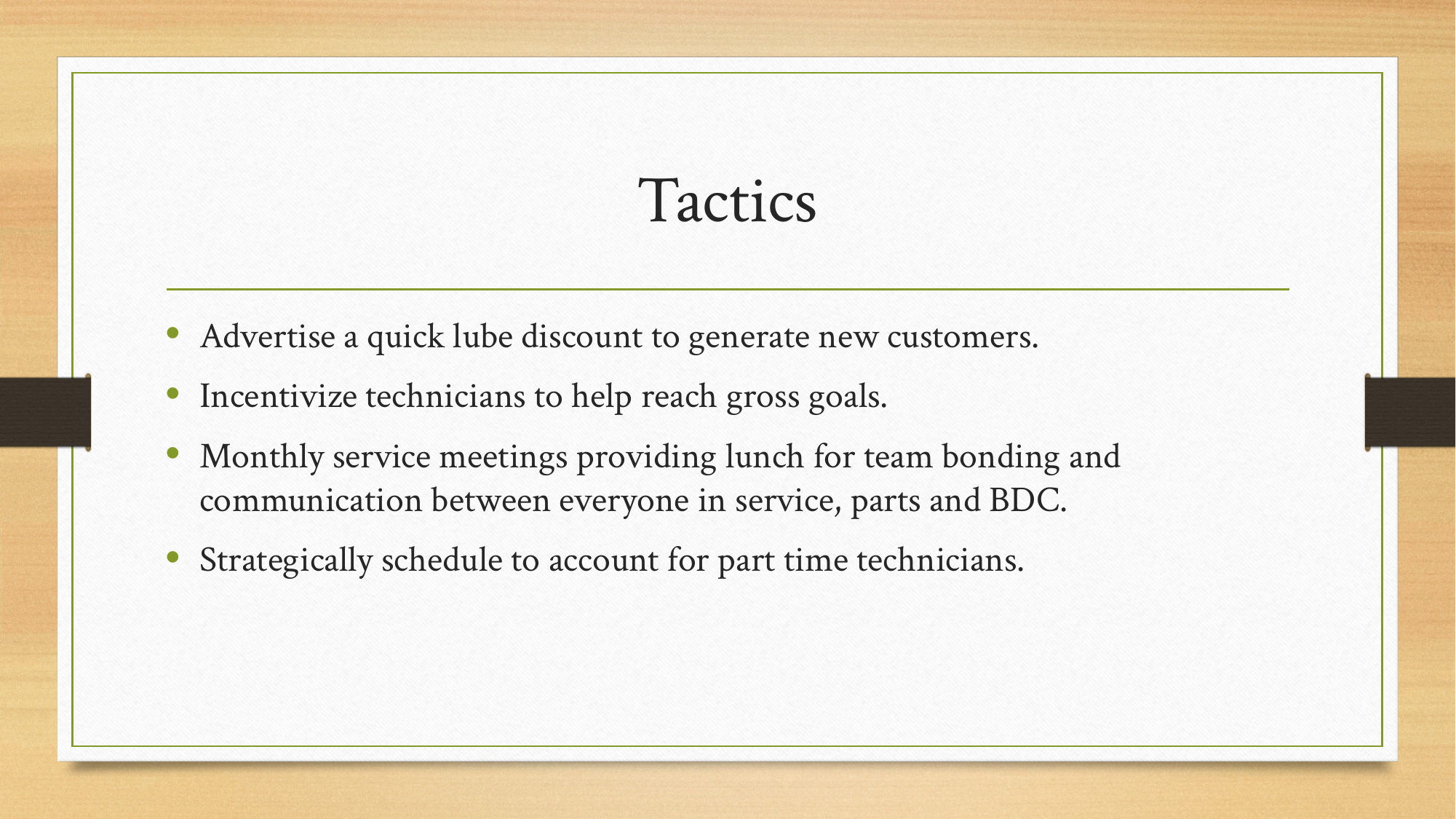

# Tactics
Advertise a quick lube discount to generate new customers.
Incentivize technicians to help reach gross goals.
Monthly service meetings providing lunch for team bonding and communication between everyone in service, parts and BDC.
Strategically schedule to account for part time technicians.